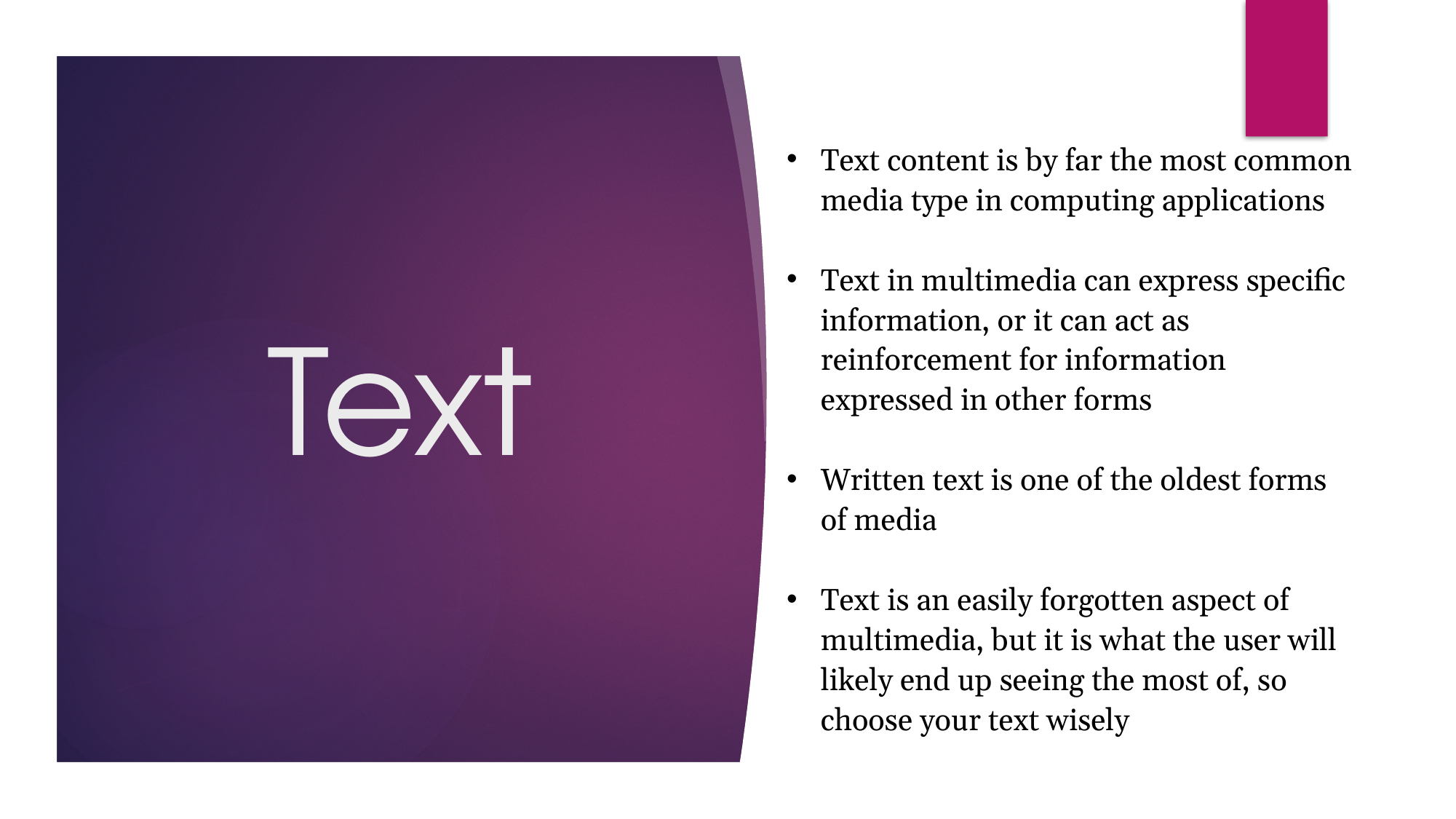

Text content is by far the most common media type in computing applications

Text in multimedia can express specific information, or it can act as reinforcement for information expressed in other forms

Written text is one of the oldest forms of media

Text is an easily forgotten aspect of multimedia, but it is what the user will likely end up seeing the most of, so choose your text wisely

# Text